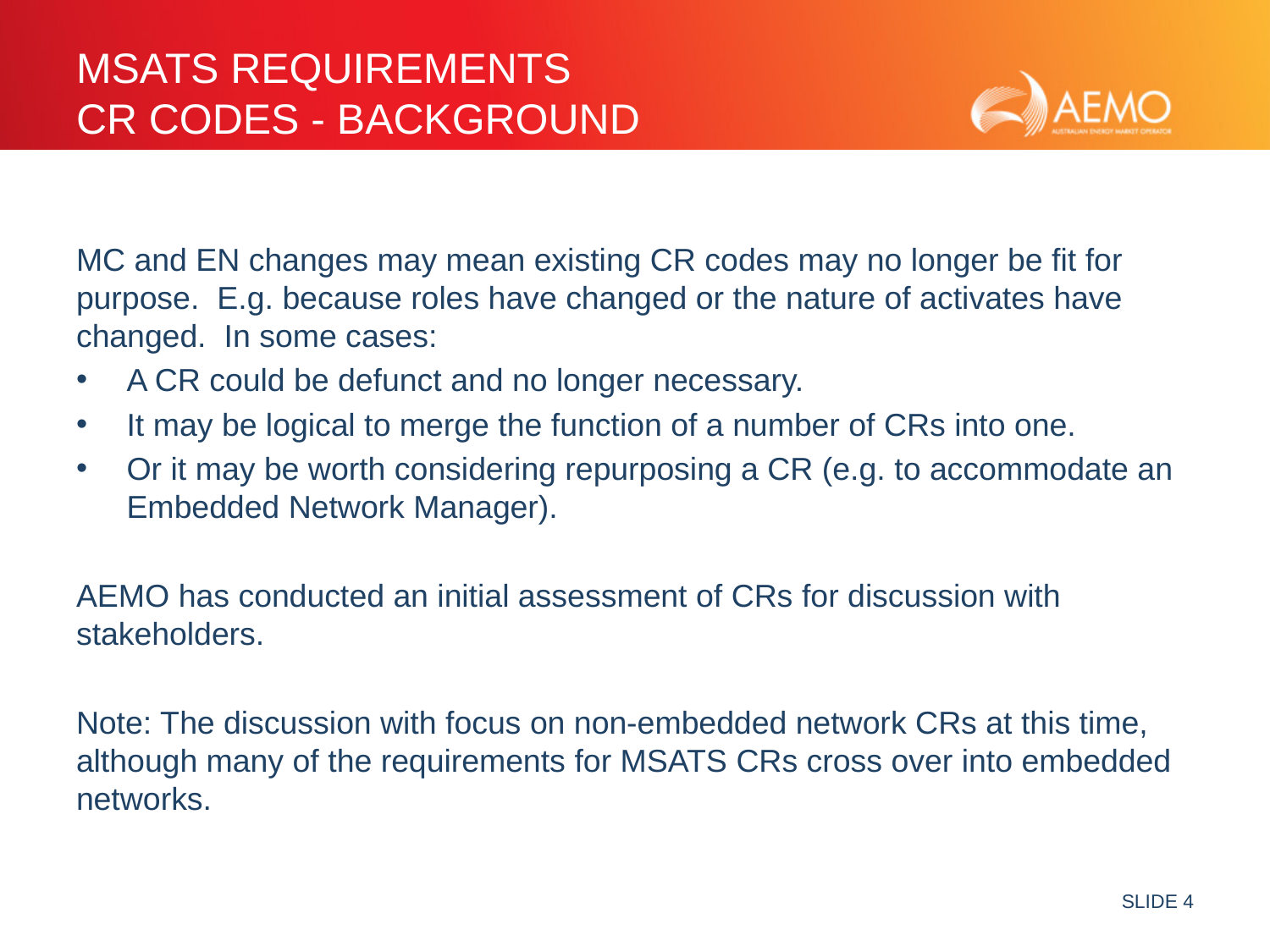

# MSATS Requirements CR Codes - Background

MC and EN changes may mean existing CR codes may no longer be fit for purpose.  E.g. because roles have changed or the nature of activates have changed.  In some cases:
A CR could be defunct and no longer necessary.
It may be logical to merge the function of a number of CRs into one.
Or it may be worth considering repurposing a CR (e.g. to accommodate an Embedded Network Manager).

AEMO has conducted an initial assessment of CRs for discussion with stakeholders.

Note: The discussion with focus on non-embedded network CRs at this time, although many of the requirements for MSATS CRs cross over into embedded networks.